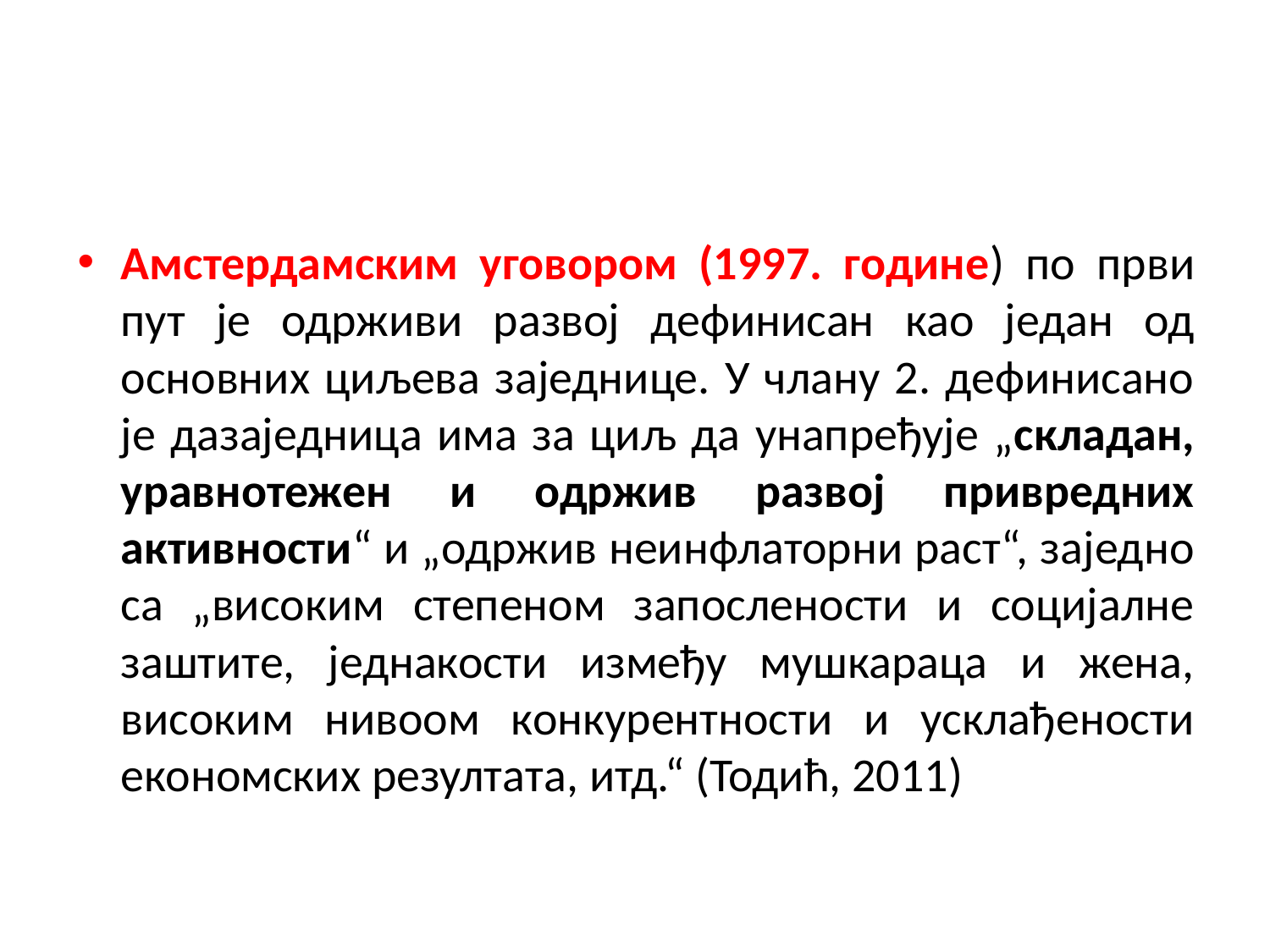

#
Амстердамским уговором (1997. године) по први пут је одрживи развој дефинисан као један од основних циљева заједнице. У члану 2. дефинисано је дазаједница има за циљ да унапређује „складан, уравнотежен и одржив развој привредних активности“ и „одржив неинфлаторни раст“, заједно са „високим степеном запослености и социјалне заштите, једнакости између мушкараца и жена, високим нивоом конкурентности и усклађености економских резултата, итд.“ (Тодић, 2011)